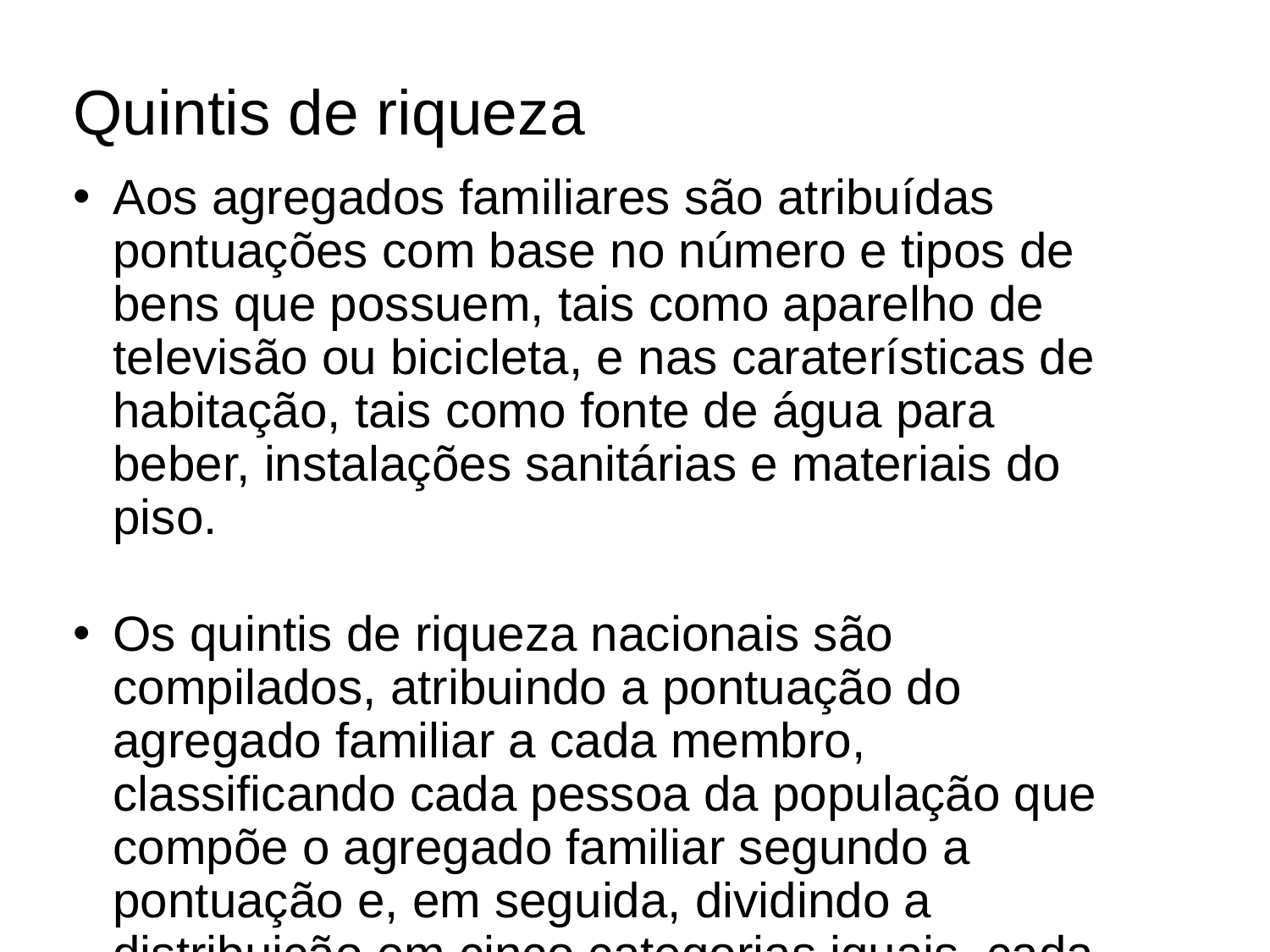

# Quintis de riqueza
Aos agregados familiares são atribuídas pontuações com base no número e tipos de bens que possuem, tais como aparelho de televisão ou bicicleta, e nas caraterísticas de habitação, tais como fonte de água para beber, instalações sanitárias e materiais do piso.

Os quintis de riqueza nacionais são compilados, atribuindo a pontuação do agregado familiar a cada membro, classificando cada pessoa da população que compõe o agregado familiar segundo a pontuação e, em seguida, dividindo a distribuição em cinco categorias iguais, cada uma com 20% da população.